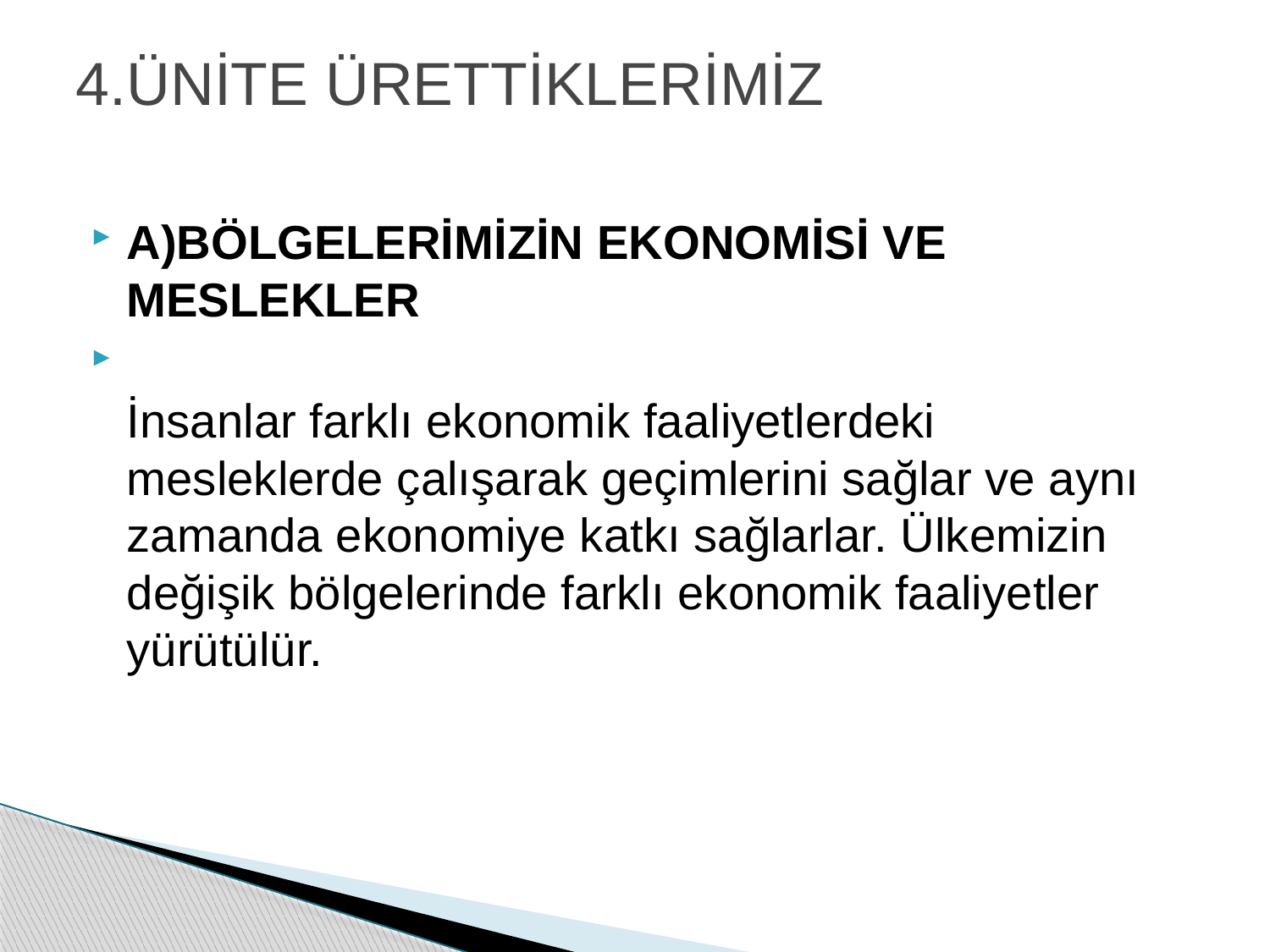

# 4.ÜNİTE ÜRETTİKLERİMİZ
A)BÖLGELERİMİZİN EKONOMİSİ VE MESLEKLER
İnsanlar farklı ekonomik faaliyetlerdeki mesleklerde çalışarak geçimlerini sağlar ve aynı zamanda ekonomiye katkı sağlarlar. Ülkemizin değişik bölgelerinde farklı ekonomik faaliyetler yürütülür.